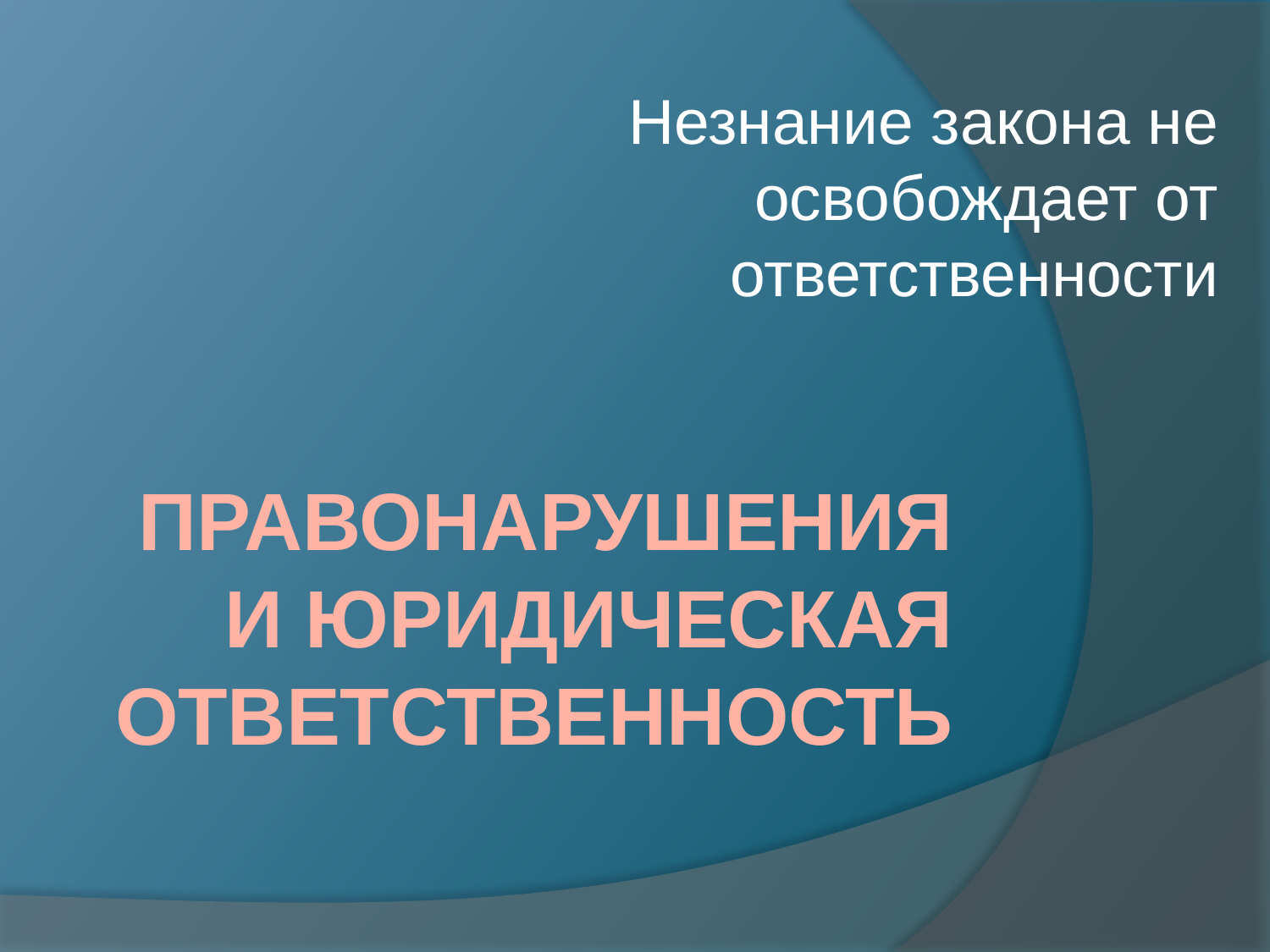

Незнание закона не освобождает от ответственности
# Правонарушения и юридическая ответственность